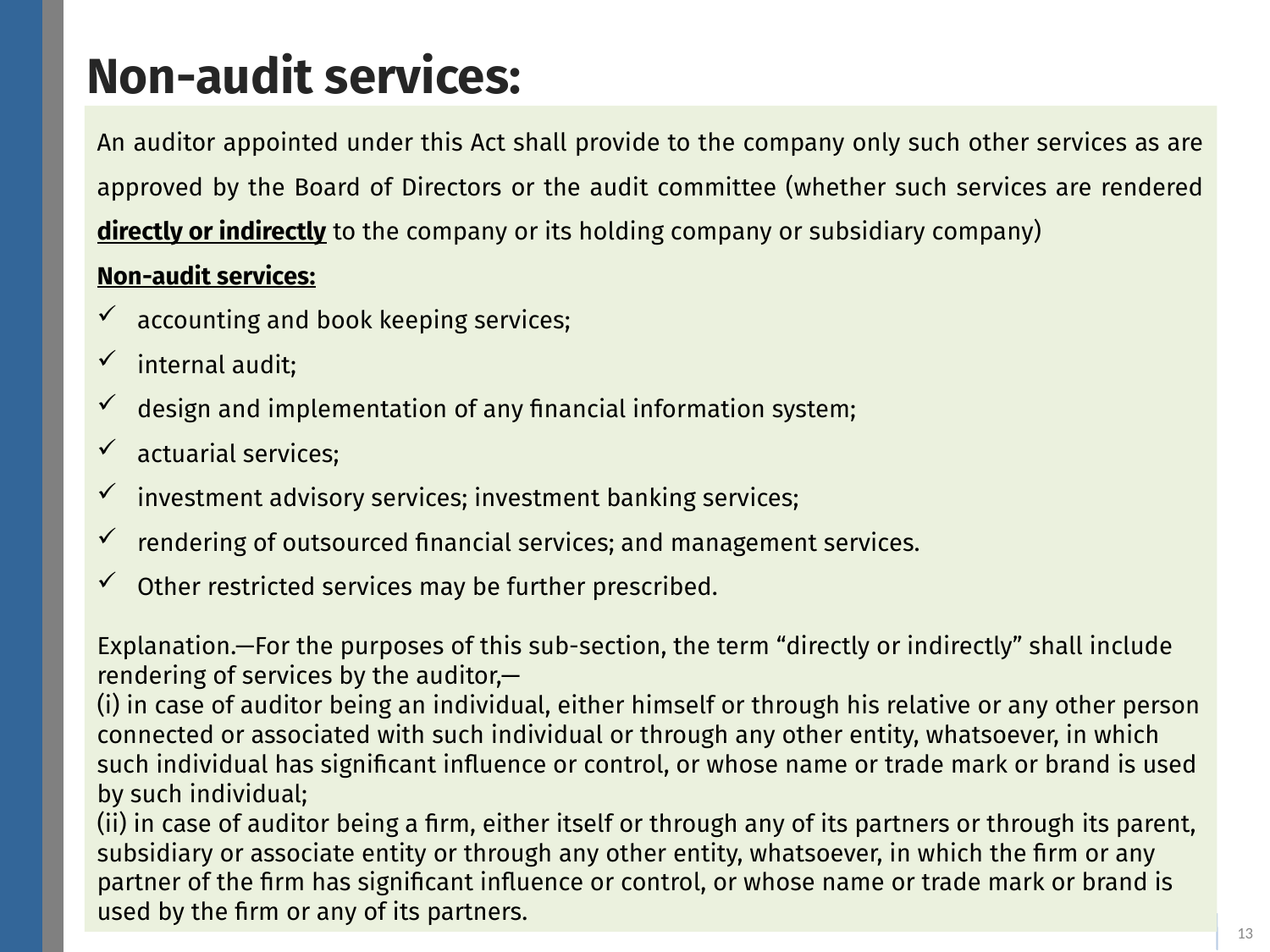

# Non-audit services:
An auditor appointed under this Act shall provide to the company only such other services as are approved by the Board of Directors or the audit committee (whether such services are rendered directly or indirectly to the company or its holding company or subsidiary company)
Non-audit services:
accounting and book keeping services;
internal audit;
design and implementation of any financial information system;
actuarial services;
investment advisory services; investment banking services;
rendering of outsourced financial services; and management services.
Other restricted services may be further prescribed.

Explanation.—For the purposes of this sub-section, the term “directly or indirectly” shall include rendering of services by the auditor,—
(i) in case of auditor being an individual, either himself or through his relative or any other person connected or associated with such individual or through any other entity, whatsoever, in which such individual has significant influence or control, or whose name or trade mark or brand is used by such individual;
(ii) in case of auditor being a firm, either itself or through any of its partners or through its parent, subsidiary or associate entity or through any other entity, whatsoever, in which the firm or any partner of the firm has significant influence or control, or whose name or trade mark or brand is used by the firm or any of its partners.
13